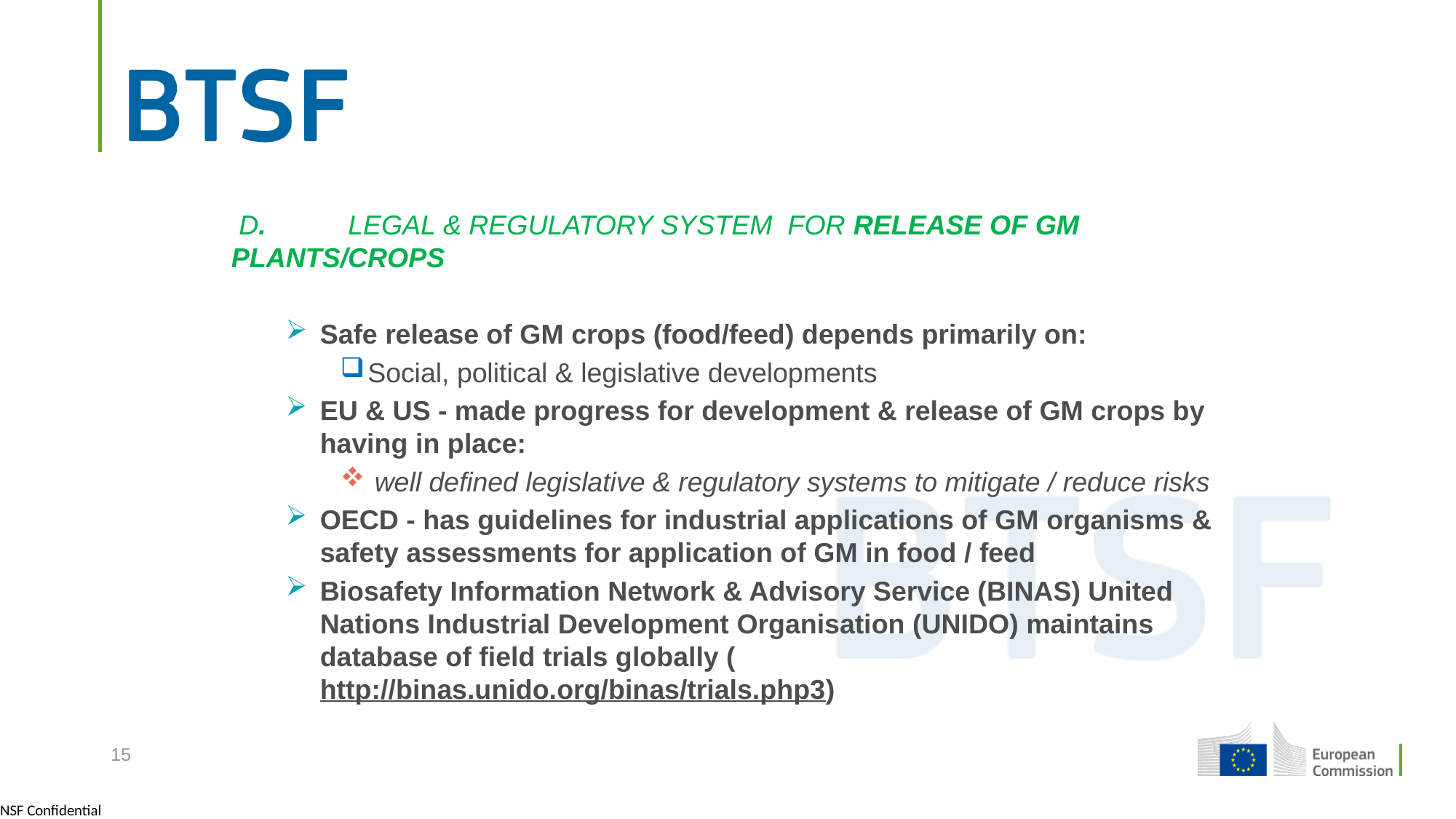

D.	 LEGAL & REGULATORY SYSTEM  FOR RELEASE OF GM PLANTS/CROPS

Safe release of GM crops (food/feed) depends primarily on:
Social, political & legislative developments
EU & US - made progress for development & release of GM crops by having in place:
well defined legislative & regulatory systems to mitigate / reduce risks
OECD - has guidelines for industrial applications of GM organisms & safety assessments for application of GM in food / feed
Biosafety Information Network & Advisory Service (BINAS) United Nations Industrial Development Organisation (UNIDO) maintains database of field trials globally (http://binas.unido.org/binas/trials.php3)

15